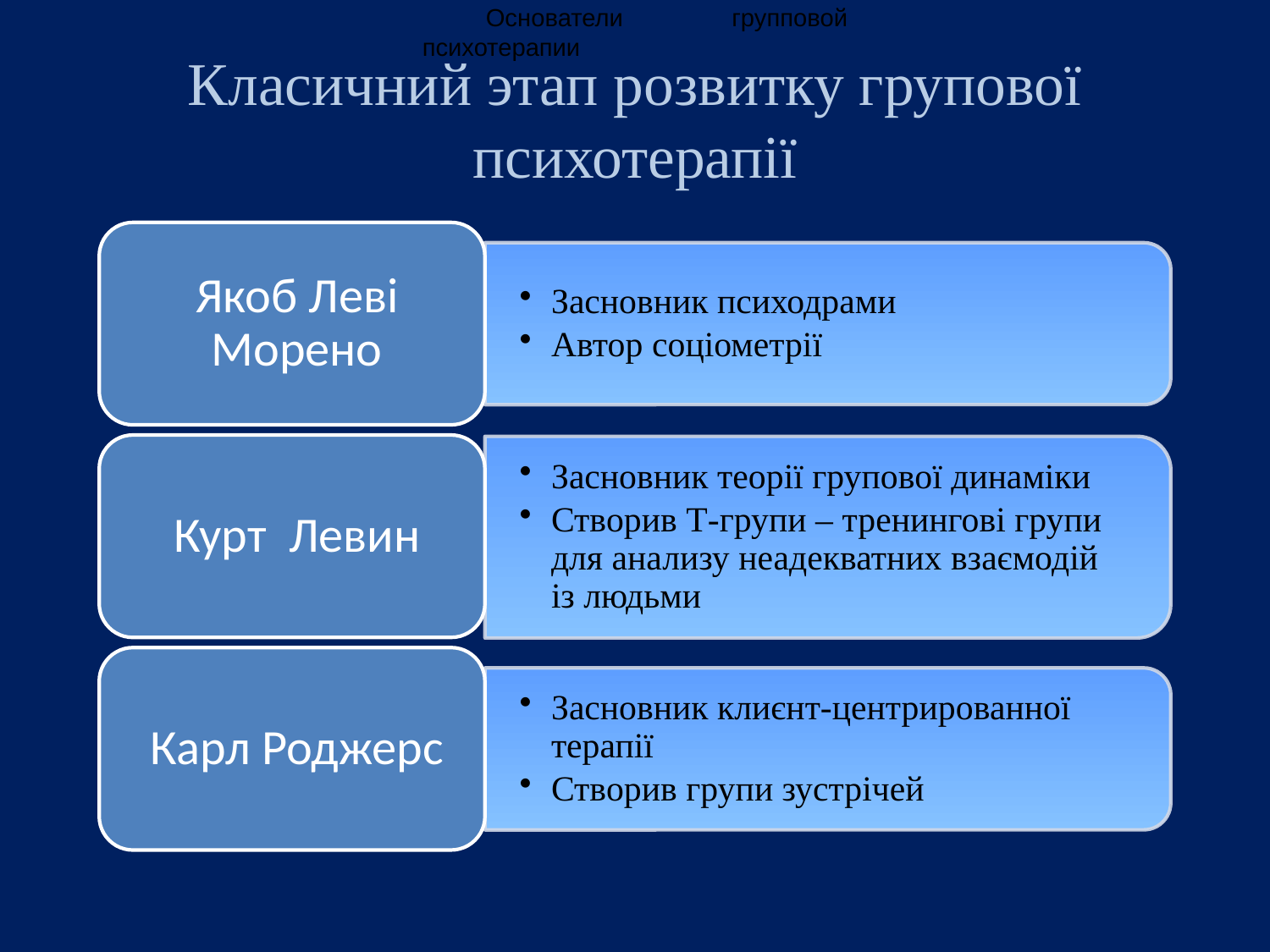

Основатели групповой психотерапии
# Класичний этап розвитку групової психотерапії
Засновник психодрами
Автор соціометрії
Якоб Леві Морено
Засновник теорії групової динаміки
Створив Т-групи – тренингові групи для анализу неадекватних взаємодій із людьми
Курт  Левин
Засновник клиєнт-центрированної терапії
Створив групи зустрічей
Карл Роджерс